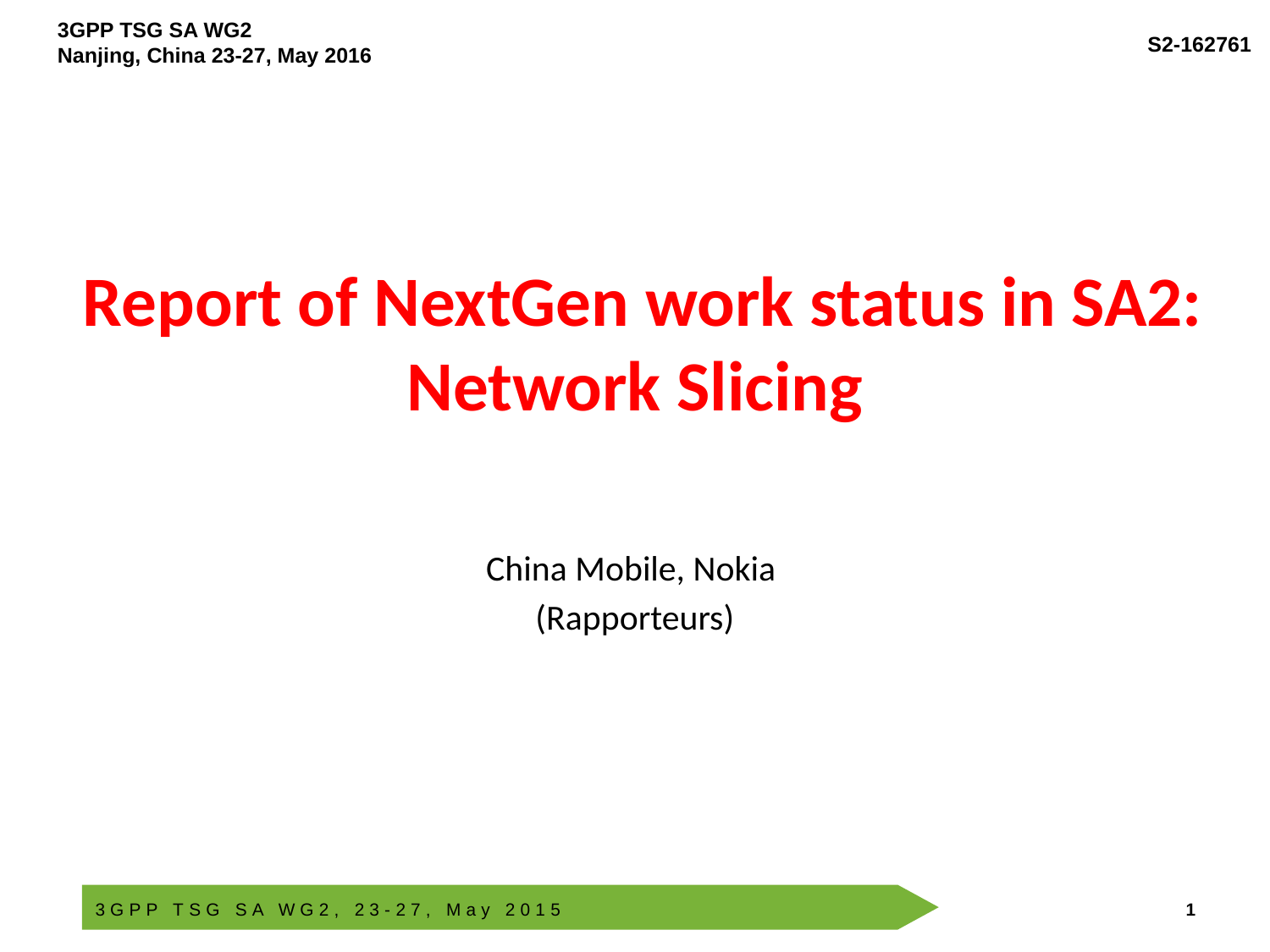

# Report of NextGen work status in SA2: Network Slicing
China Mobile, Nokia
(Rapporteurs)